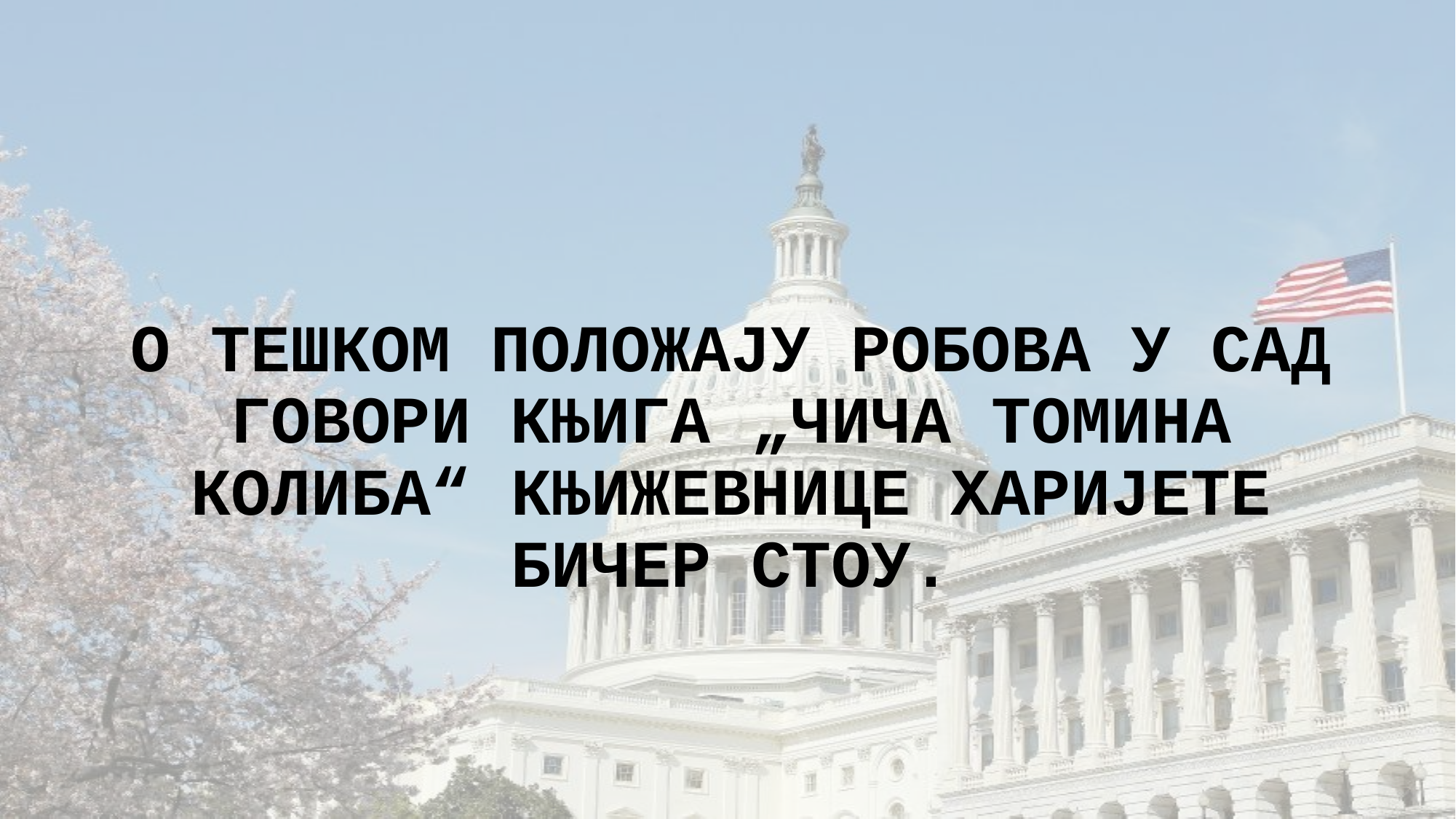

# О ТЕШКОМ ПОЛОЖАЈУ РОБОВА У САД ГОВОРИ КЊИГА „ЧИЧА ТОМИНА КОЛИБА“ КЊИЖЕВНИЦЕ ХАРИЈЕТЕ БИЧЕР СТОУ.